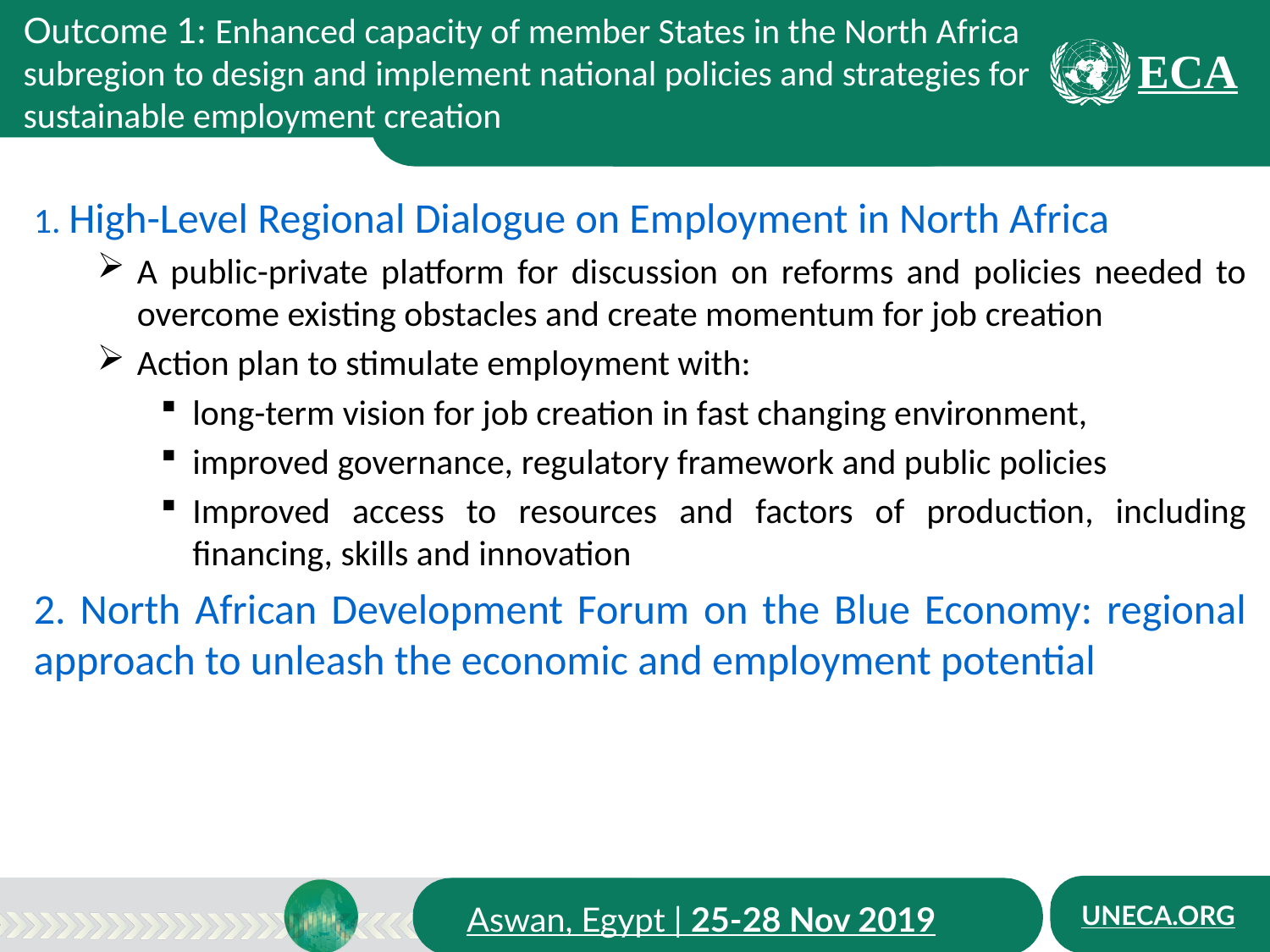

Outcome 1: Enhanced capacity of member States in the North Africa subregion to design and implement national policies and strategies for sustainable employment creation

1. High-Level Regional Dialogue on Employment in North Africa
A public-private platform for discussion on reforms and policies needed to overcome existing obstacles and create momentum for job creation
Action plan to stimulate employment with:
long-term vision for job creation in fast changing environment,
improved governance, regulatory framework and public policies
Improved access to resources and factors of production, including financing, skills and innovation
2. North African Development Forum on the Blue Economy: regional approach to unleash the economic and employment potential